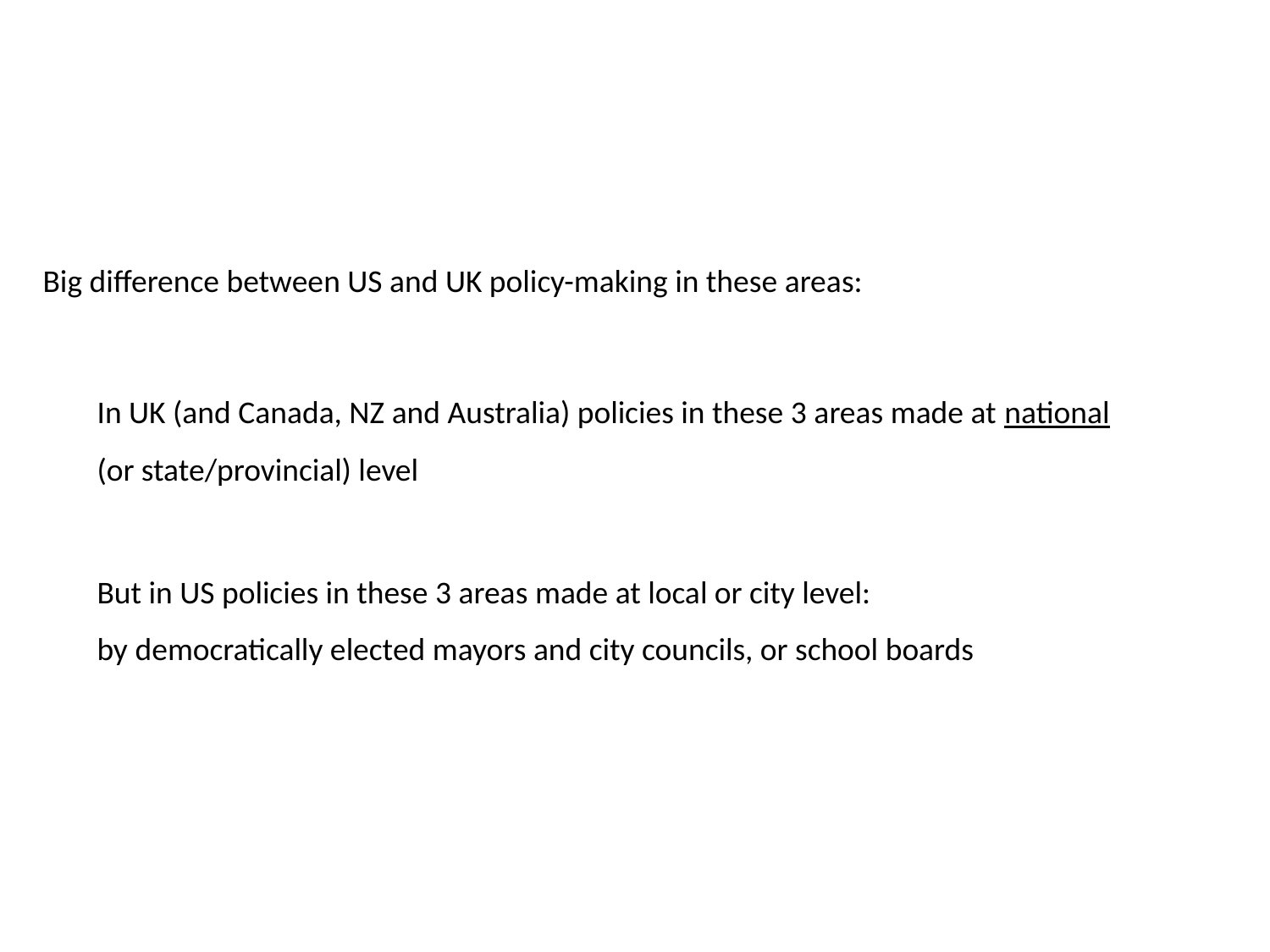

Big difference between US and UK policy-making in these areas:
In UK (and Canada, NZ and Australia) policies in these 3 areas made at national (or state/provincial) level
But in US policies in these 3 areas made at local or city level:
by democratically elected mayors and city councils, or school boards